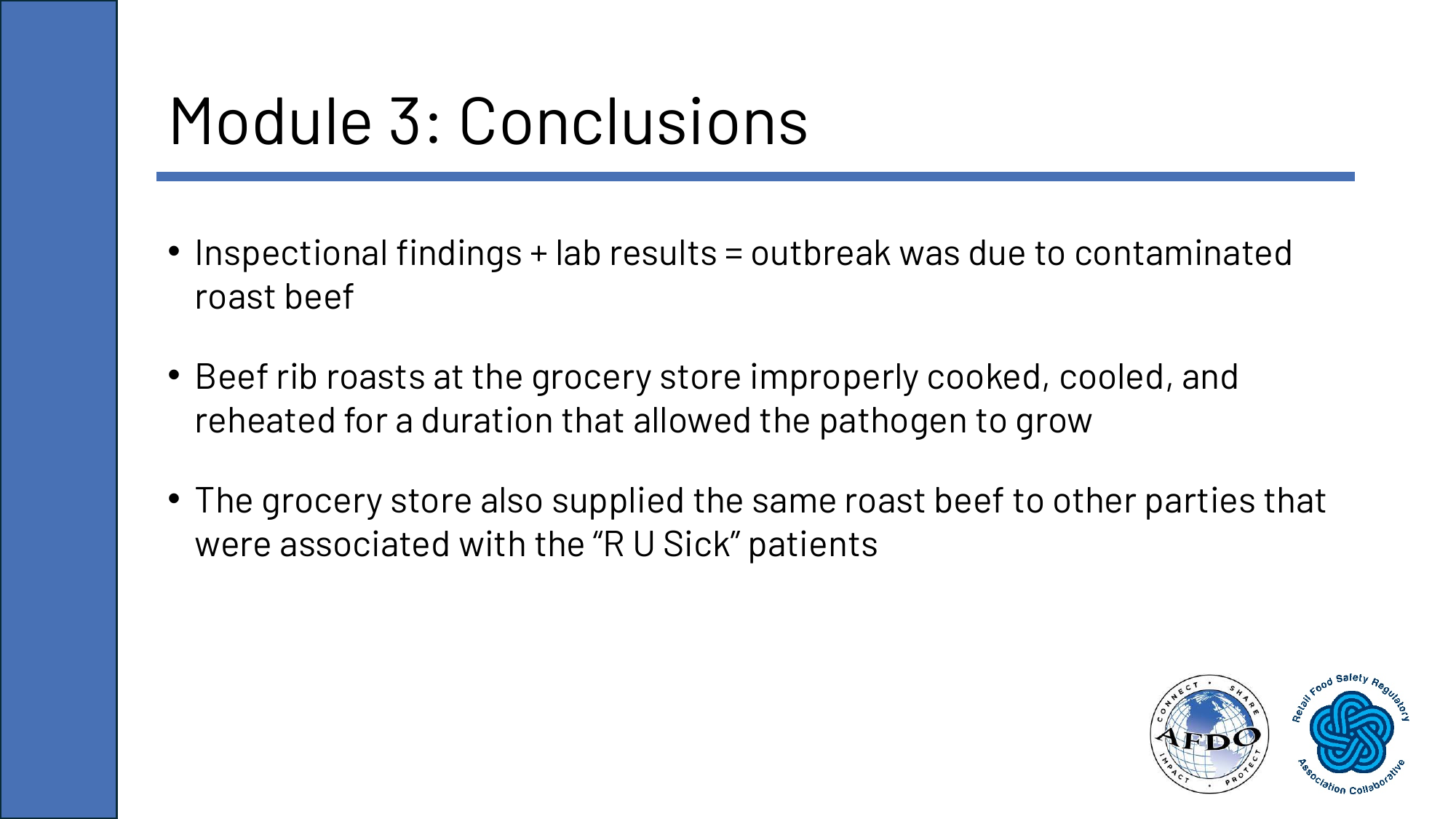

# Module 3: Conclusions
Inspectional findings + lab results = outbreak was due to contaminated roast beef
Beef rib roasts at the grocery store improperly cooked, cooled, and reheated for a duration that allowed the pathogen to grow
The grocery store also supplied the same roast beef to other parties that were associated with the “R U Sick” patients